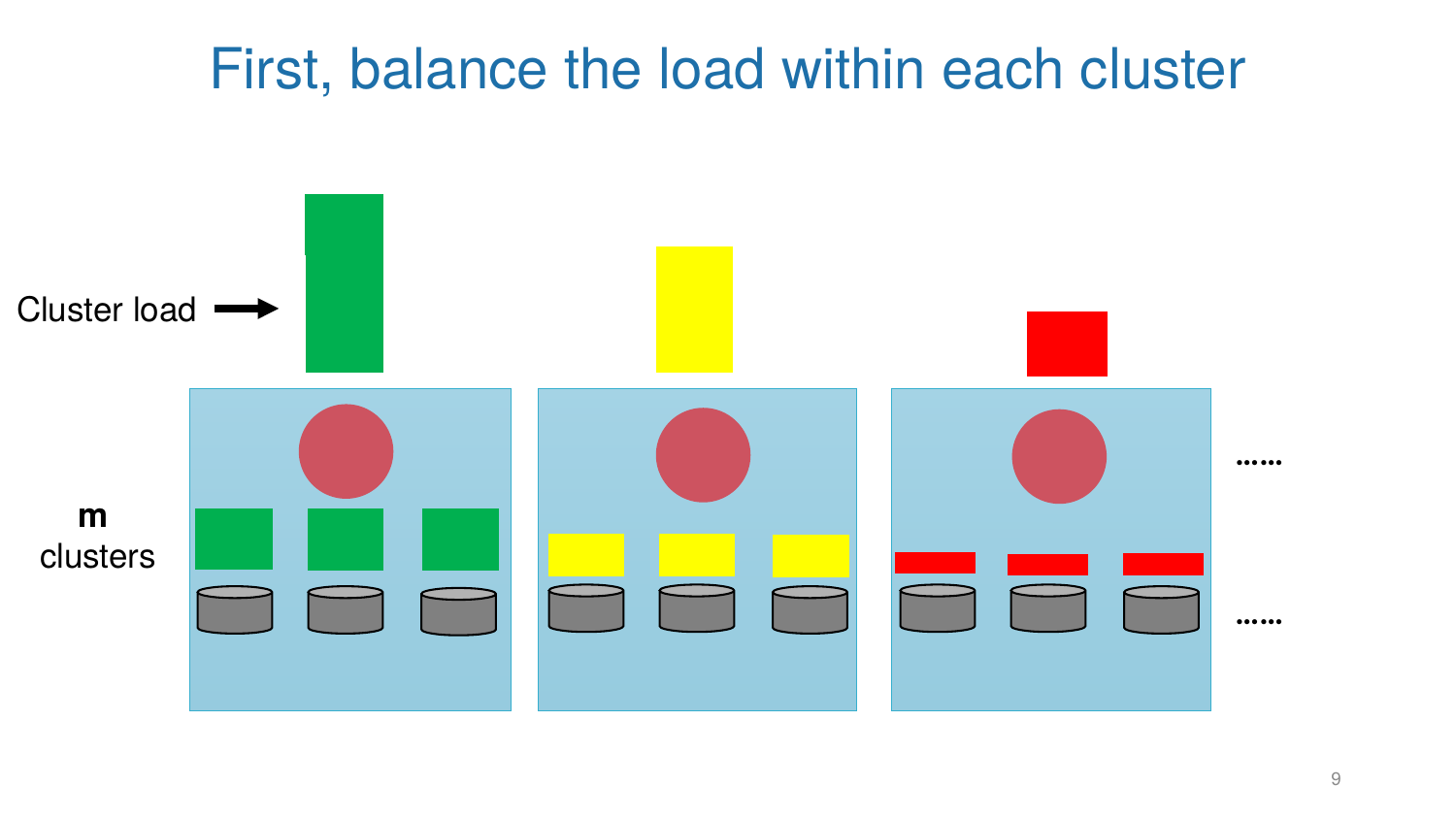

# First, balance the load within each cluster

Cluster load

……
m
clusters

……

9